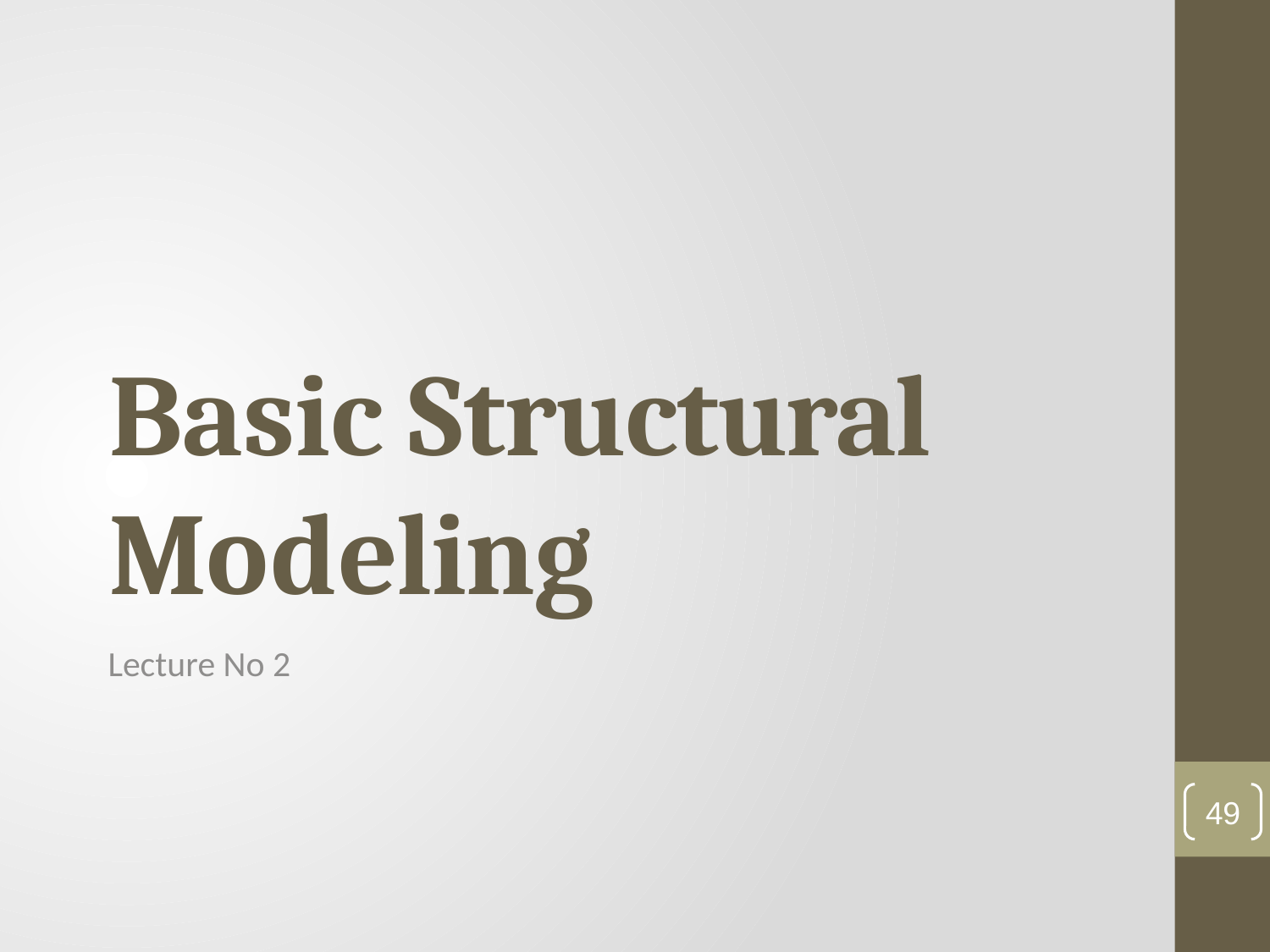

# Basic Structural Modeling

Lecture No 2
49